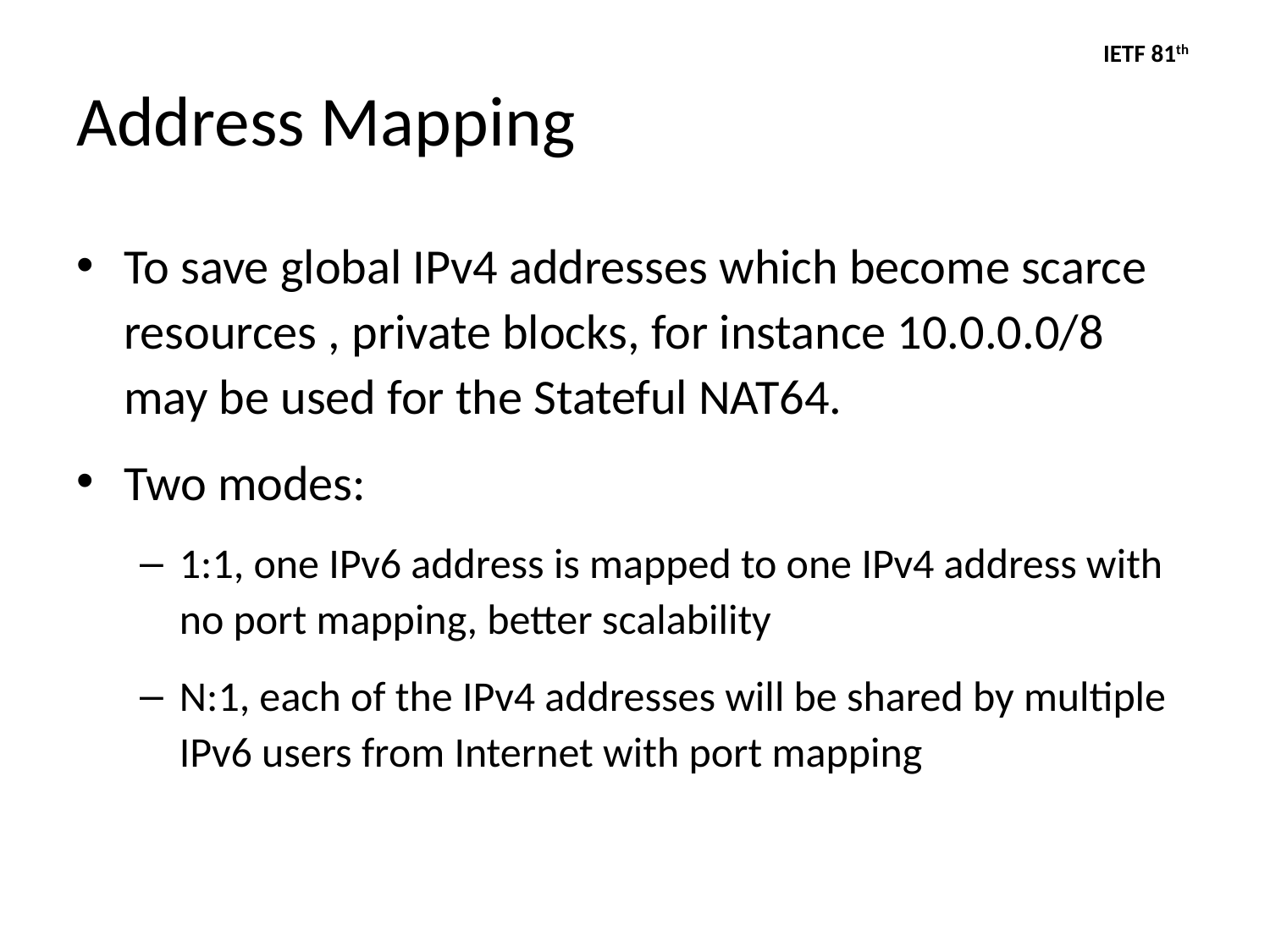

# Address Mapping
To save global IPv4 addresses which become scarce resources , private blocks, for instance 10.0.0.0/8 may be used for the Stateful NAT64.
Two modes:
1:1, one IPv6 address is mapped to one IPv4 address with no port mapping, better scalability
N:1, each of the IPv4 addresses will be shared by multiple IPv6 users from Internet with port mapping